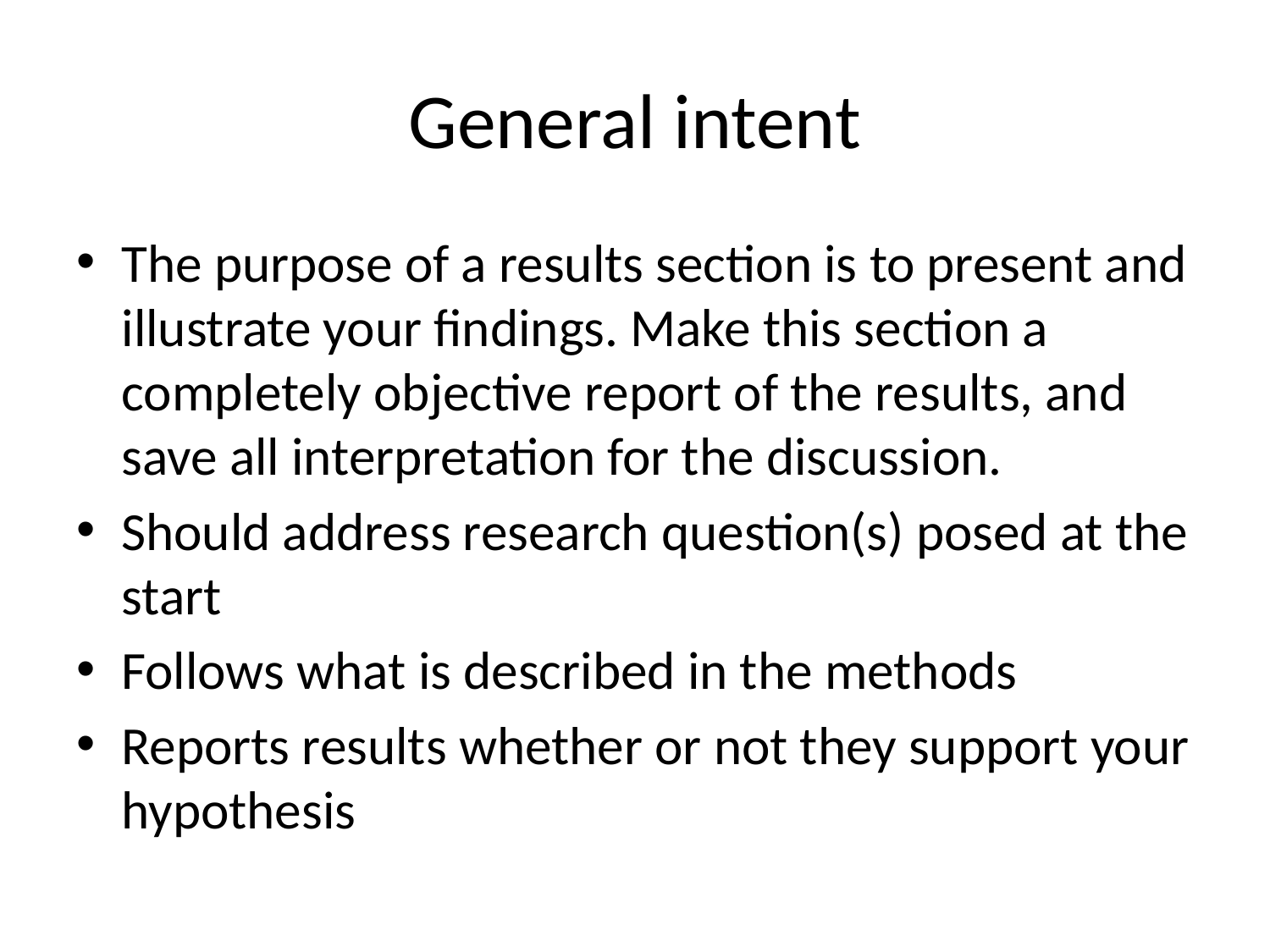

# General intent
The purpose of a results section is to present and illustrate your findings. Make this section a completely objective report of the results, and save all interpretation for the discussion.
Should address research question(s) posed at the start
Follows what is described in the methods
Reports results whether or not they support your hypothesis